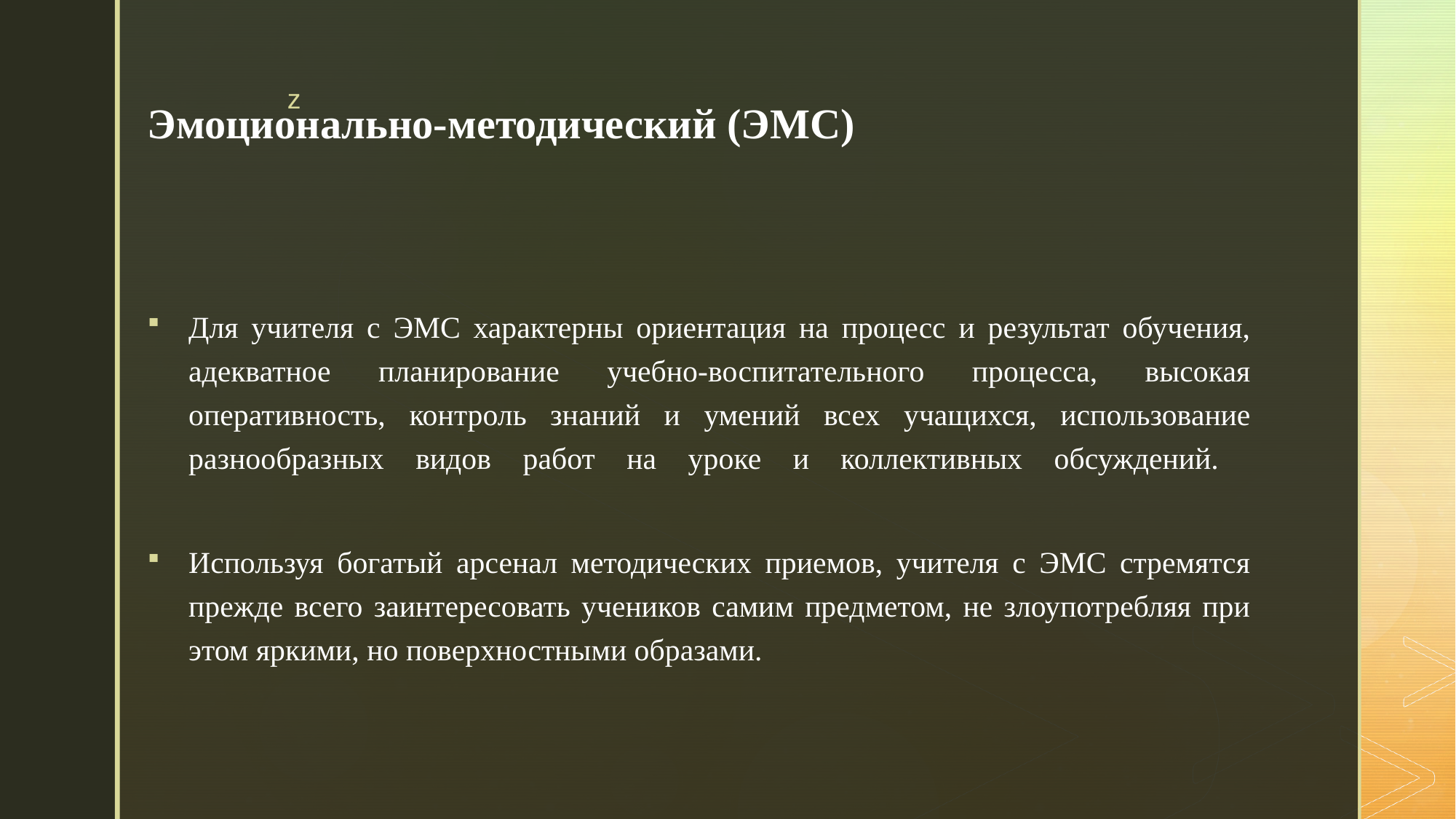

# Эмоционально-методический (ЭМС)
Для учителя с ЭМС характерны ориентация на процесс и результат обучения, адекватное планирование учебно-воспитательного процесса, высокая оперативность, контроль знаний и умений всех учащихся, использование разнообразных видов работ на уроке и коллективных обсуждений.
Используя богатый арсенал методических приемов, учителя с ЭМС стремятся прежде всего заинтересовать учеников самим предметом, не злоупотребляя при этом яркими, но поверхностными образами.